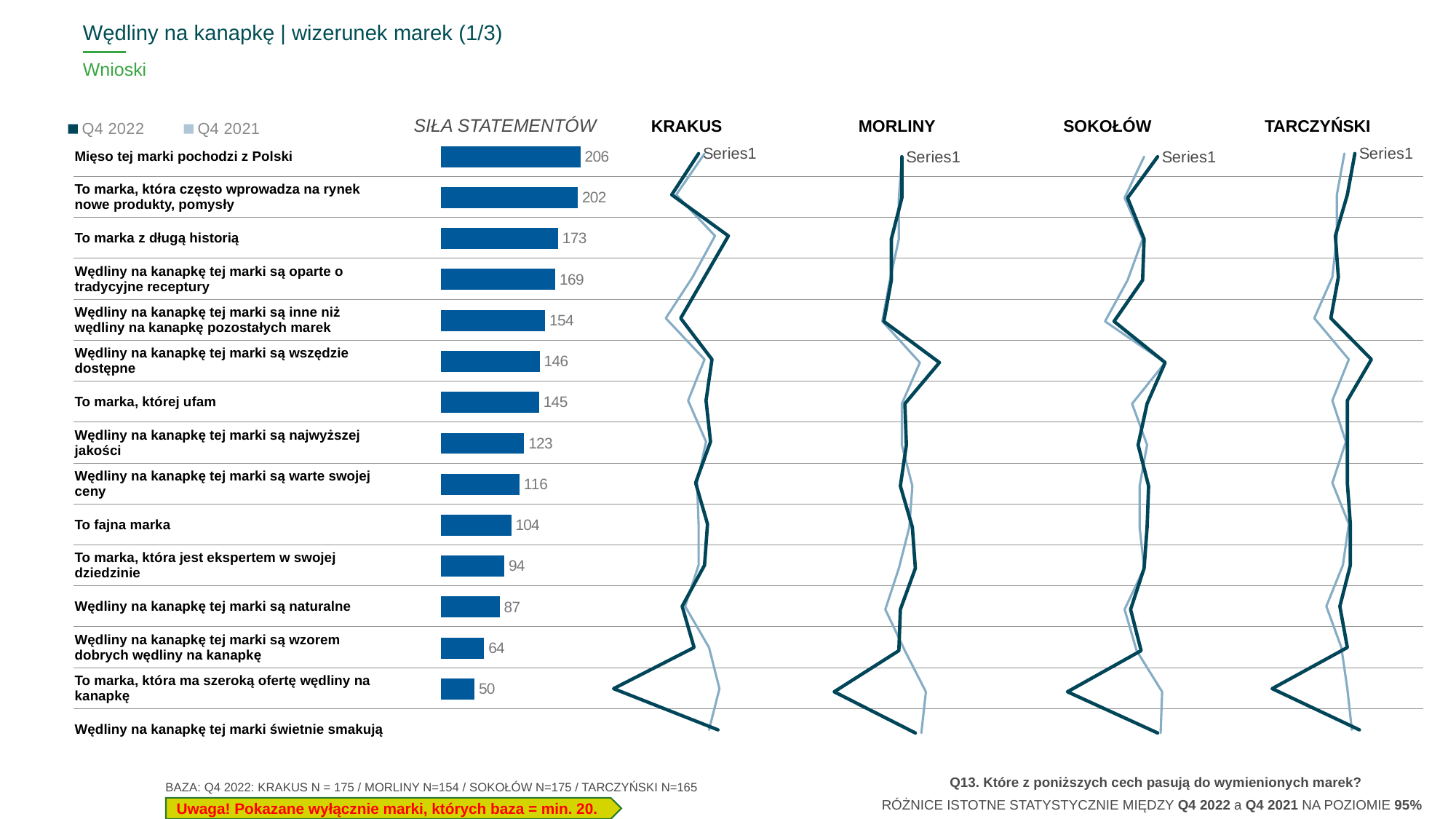

Wędliny na kanapkę | wizerunek marek (1/3)
# Wnioski
| KRAKUS | MORLINY | SOKOŁÓW | TARCZYŃSKI |
| --- | --- | --- | --- |

### Chart

| Category | Q4 2022 | Kolumna2 | Kolumna6 | Q4 2021 |
|---|---|---|---|---|
|  | None | None | None | None |
|  | None | None | None | None |
|  | None | None | None | None |
|  | None | None | None | None |
|  | None | None | None | None |
|  | None | None | None | None |
|  | None | None | None | None |
SIŁA STATEMENTÓW

### Chart

| Category | Q4 2022 | Q4 2021 |
|---|---|---|

### Chart

| Category | Q4 2022 | Q4 2021 |
|---|---|---|
| Mięso tej marki pochodzi z Polski |  |
| --- | --- |
| To marka, która często wprowadza na rynek nowe produkty, pomysły |  |
| To marka z długą historią |  |
| Wędliny na kanapkę tej marki są oparte o tradycyjne receptury |  |
| Wędliny na kanapkę tej marki są inne niż wędliny na kanapkę pozostałych marek |  |
| Wędliny na kanapkę tej marki są wszędzie dostępne |  |
| To marka, której ufam |  |
| Wędliny na kanapkę tej marki są najwyższej jakości |  |
| Wędliny na kanapkę tej marki są warte swojej ceny |  |
| To fajna marka |  |
| To marka, która jest ekspertem w swojej dziedzinie |  |
| Wędliny na kanapkę tej marki są naturalne |  |
| Wędliny na kanapkę tej marki są wzorem dobrych wędliny na kanapkę |  |
| To marka, która ma szeroką ofertę wędliny na kanapkę |  |
| Wędliny na kanapkę tej marki świetnie smakują |  |

### Chart

| Category | Seria 1 |
|---|---|
|  | 206.0 |
|  | 202.0 |
|  | 173.0 |
|  | 169.0 |
|  | 154.0 |
|  | 146.0 |
|  | 145.0 |
|  | 123.0 |
|  | 116.0 |
|  | 104.0 |
|  | 94.0 |
|  | 87.0 |
|  | 64.0 |
|  | 50.0 |
|  | None |

### Chart

| Category | Q4 2022 | Q4 2021 |
|---|---|---|

### Chart

| Category | Q4 2022 | Q4 2021 |
|---|---|---|
Q13. Które z poniższych cech pasują do wymienionych marek?

BAZA: Q4 2022: KRAKUS N = 175 / MORLINY N=154 / SOKOŁÓW N=175 / TARCZYŃSKI N=165
RÓŻNICE ISTOTNE STATYSTYCZNIE MIĘDZY Q4 2022 a Q4 2021 NA POZIOMIE 95%
Uwaga! Pokazane wyłącznie marki, których baza = min. 20.